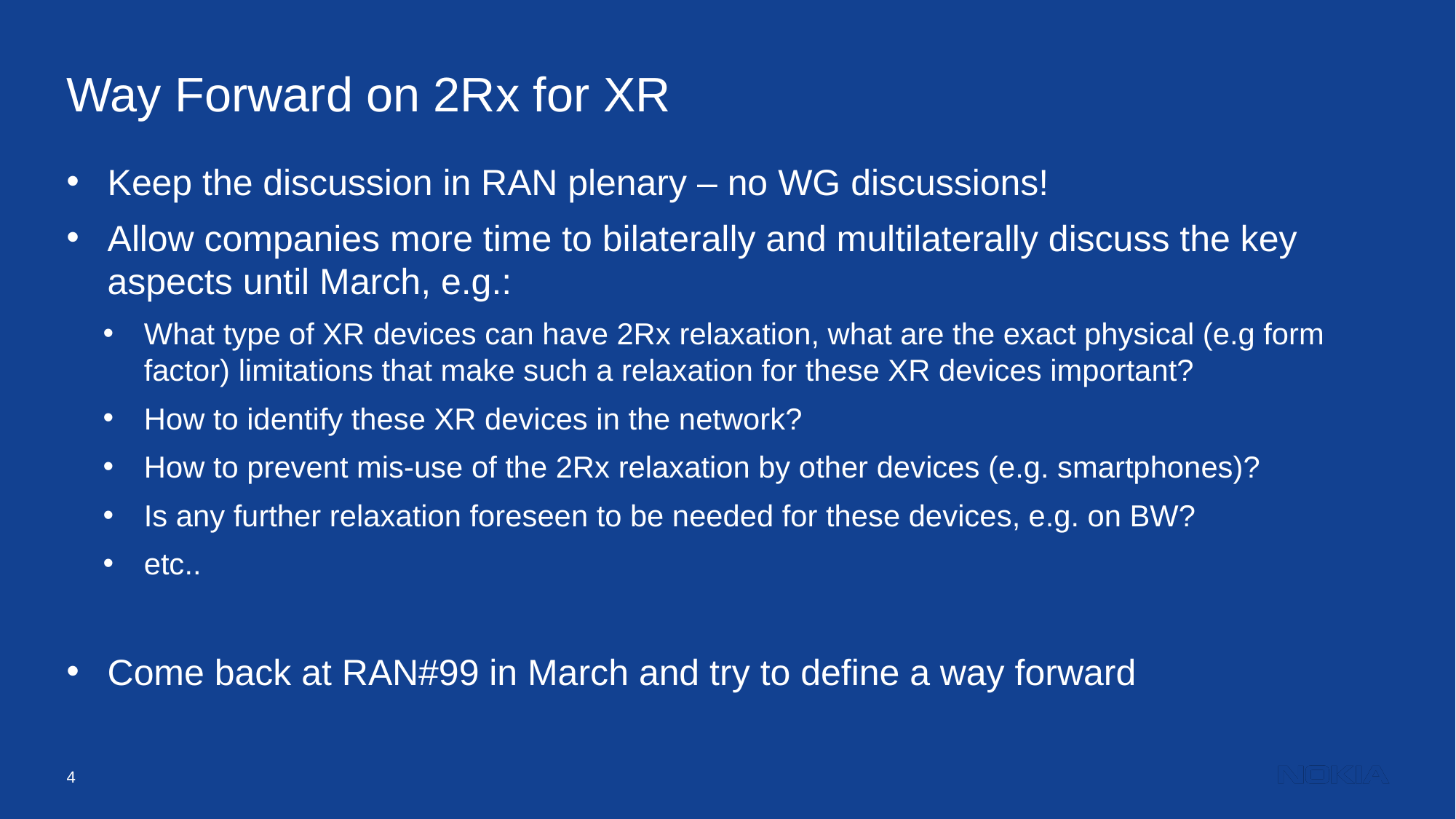

Way Forward on 2Rx for XR
Keep the discussion in RAN plenary – no WG discussions!
Allow companies more time to bilaterally and multilaterally discuss the key aspects until March, e.g.:
What type of XR devices can have 2Rx relaxation, what are the exact physical (e.g form factor) limitations that make such a relaxation for these XR devices important?
How to identify these XR devices in the network?
How to prevent mis-use of the 2Rx relaxation by other devices (e.g. smartphones)?
Is any further relaxation foreseen to be needed for these devices, e.g. on BW?
etc..

Come back at RAN#99 in March and try to define a way forward